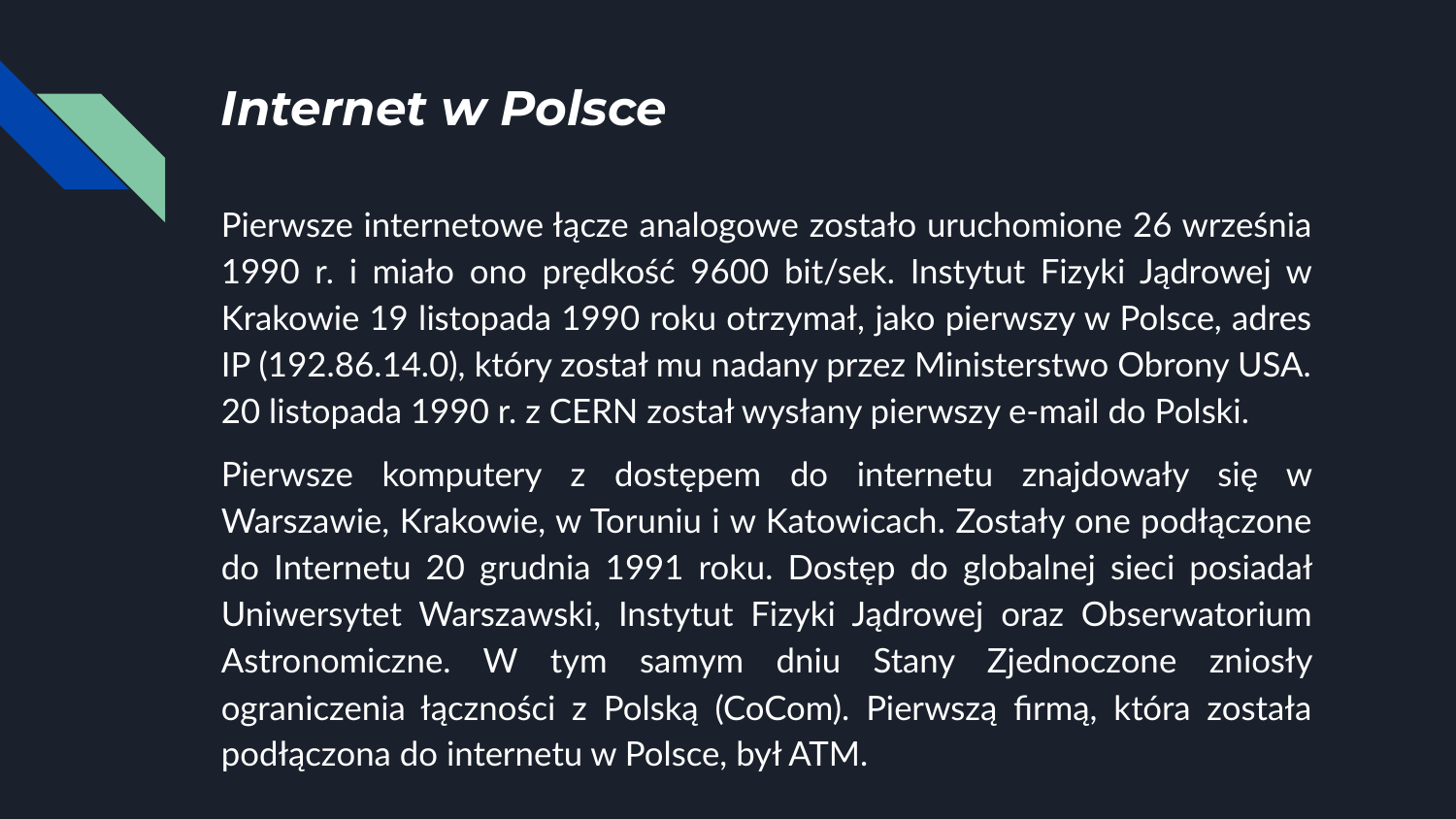

# Internet w Polsce
Pierwsze internetowe łącze analogowe zostało uruchomione 26 września 1990 r. i miało ono prędkość 9600 bit/sek. Instytut Fizyki Jądrowej w Krakowie 19 listopada 1990 roku otrzymał, jako pierwszy w Polsce, adres IP (192.86.14.0), który został mu nadany przez Ministerstwo Obrony USA. 20 listopada 1990 r. z CERN został wysłany pierwszy e-mail do Polski.
Pierwsze komputery z dostępem do internetu znajdowały się w Warszawie, Krakowie, w Toruniu i w Katowicach. Zostały one podłączone do Internetu 20 grudnia 1991 roku. Dostęp do globalnej sieci posiadał Uniwersytet Warszawski, Instytut Fizyki Jądrowej oraz Obserwatorium Astronomiczne. W tym samym dniu Stany Zjednoczone zniosły ograniczenia łączności z Polską (CoCom). Pierwszą firmą, która została podłączona do internetu w Polsce, był ATM.